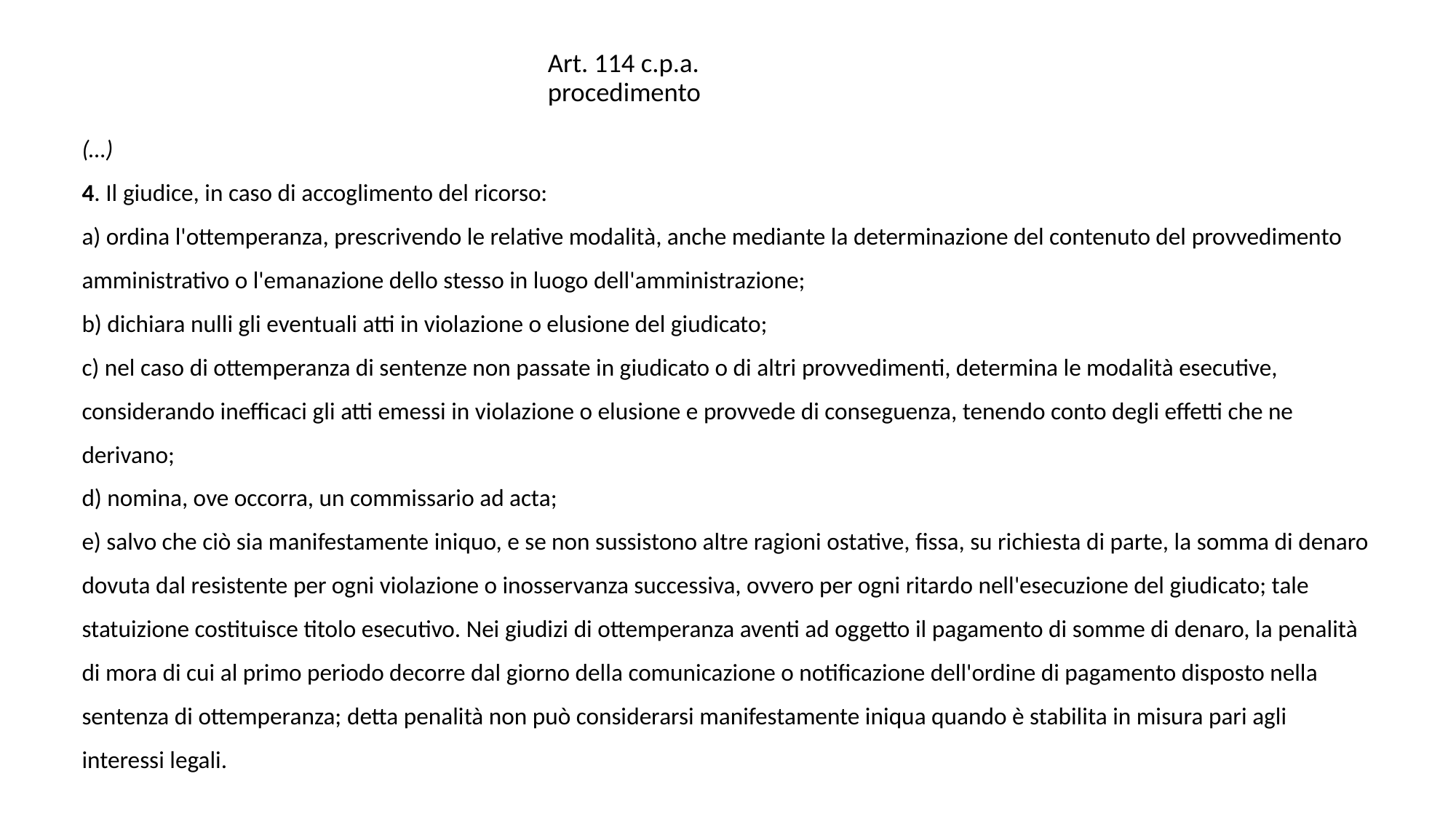

# Art. 114 c.p.a. procedimento
(…)
4. Il giudice, in caso di accoglimento del ricorso:
a) ordina l'ottemperanza, prescrivendo le relative modalità, anche mediante la determinazione del contenuto del provvedimento amministrativo o l'emanazione dello stesso in luogo dell'amministrazione;
b) dichiara nulli gli eventuali atti in violazione o elusione del giudicato;
c) nel caso di ottemperanza di sentenze non passate in giudicato o di altri provvedimenti, determina le modalità esecutive, considerando inefficaci gli atti emessi in violazione o elusione e provvede di conseguenza, tenendo conto degli effetti che ne derivano;
d) nomina, ove occorra, un commissario ad acta;
e) salvo che ciò sia manifestamente iniquo, e se non sussistono altre ragioni ostative, fissa, su richiesta di parte, la somma di denaro dovuta dal resistente per ogni violazione o inosservanza successiva, ovvero per ogni ritardo nell'esecuzione del giudicato; tale statuizione costituisce titolo esecutivo. Nei giudizi di ottemperanza aventi ad oggetto il pagamento di somme di denaro, la penalità di mora di cui al primo periodo decorre dal giorno della comunicazione o notificazione dell'ordine di pagamento disposto nella sentenza di ottemperanza; detta penalità non può considerarsi manifestamente iniqua quando è stabilita in misura pari agli interessi legali.